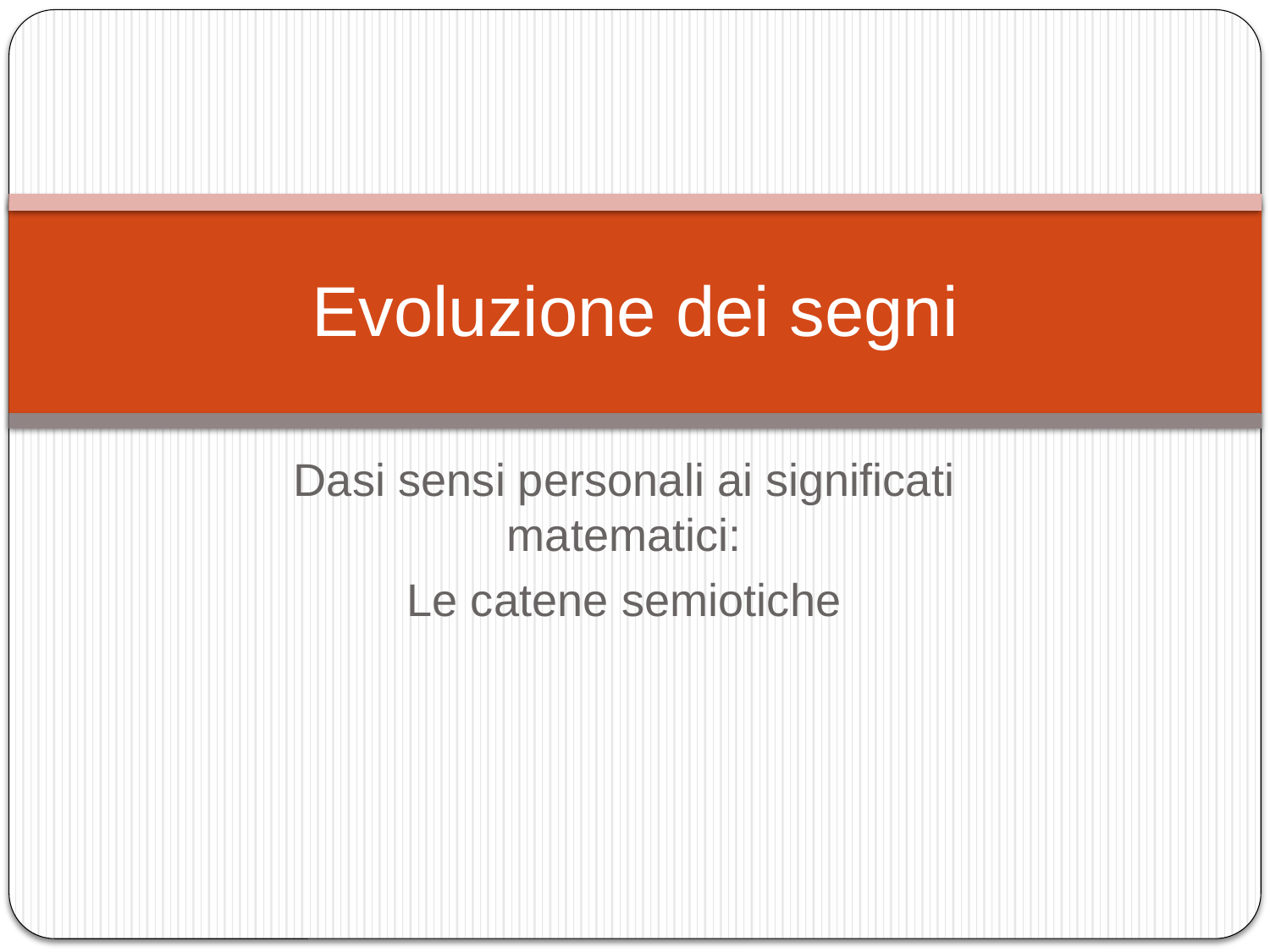

# Evoluzione dei segni
Dasi sensi personali ai significati matematici:
Le catene semiotiche